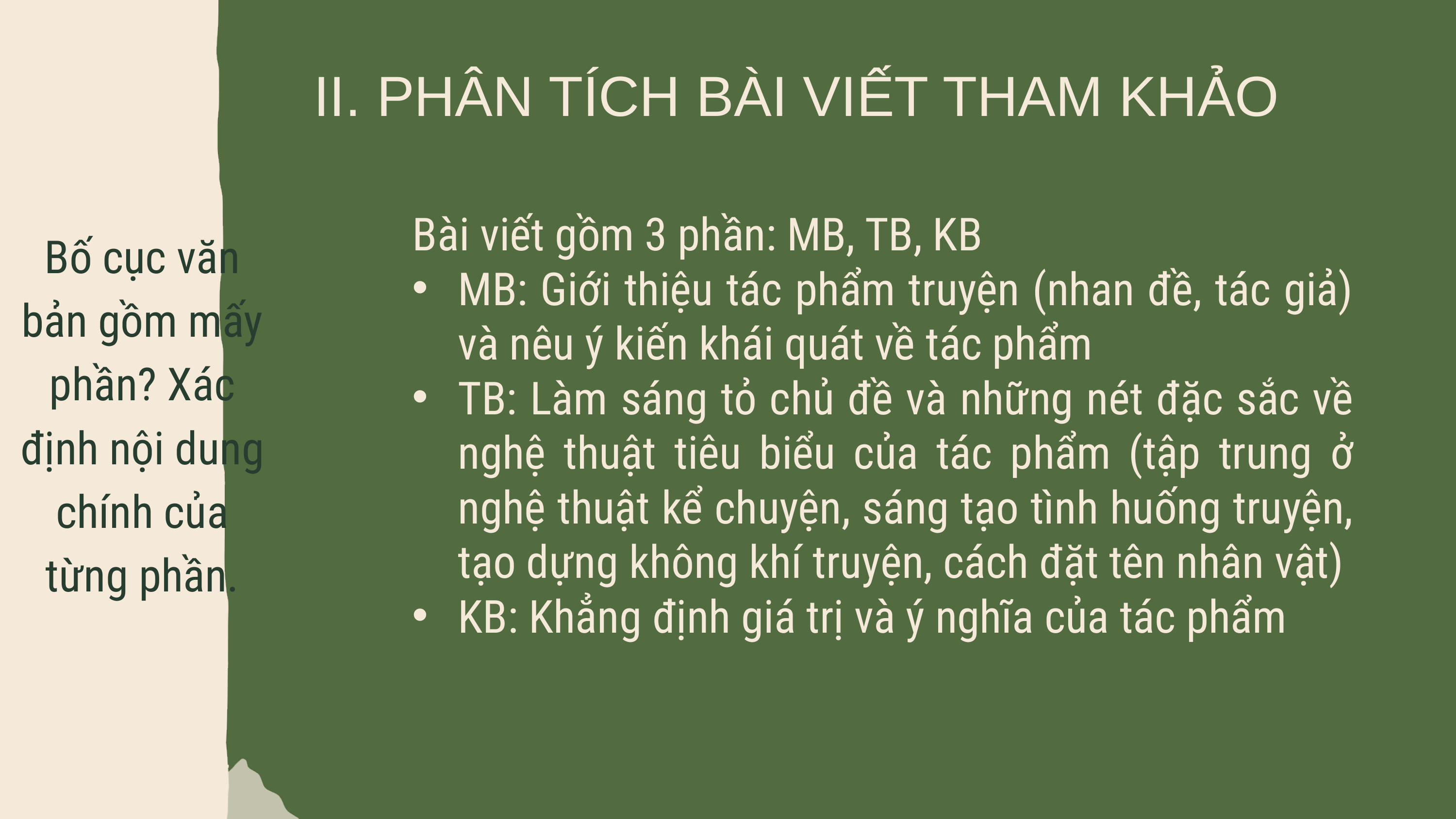

II. PHÂN TÍCH BÀI VIẾT THAM KHẢO
Bài viết gồm 3 phần: MB, TB, KB
MB: Giới thiệu tác phẩm truyện (nhan đề, tác giả) và nêu ý kiến khái quát về tác phẩm
TB: Làm sáng tỏ chủ đề và những nét đặc sắc về nghệ thuật tiêu biểu của tác phẩm (tập trung ở nghệ thuật kể chuyện, sáng tạo tình huống truyện, tạo dựng không khí truyện, cách đặt tên nhân vật)
KB: Khẳng định giá trị và ý nghĩa của tác phẩm
Bố cục văn bản gồm mấy phần? Xác định nội dung chính của từng phần.